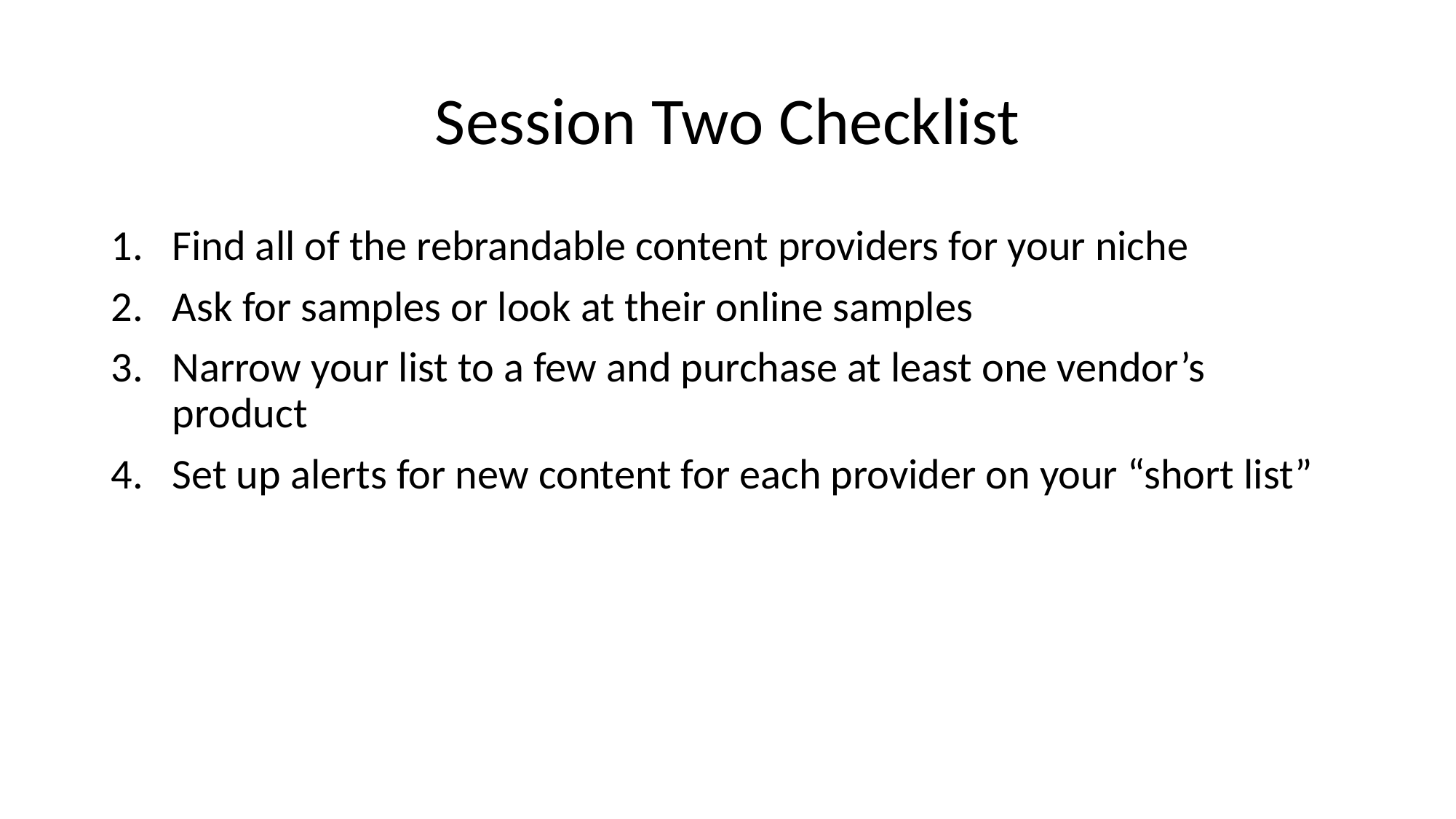

# Session Two Checklist
Find all of the rebrandable content providers for your niche
Ask for samples or look at their online samples
Narrow your list to a few and purchase at least one vendor’s product
Set up alerts for new content for each provider on your “short list”